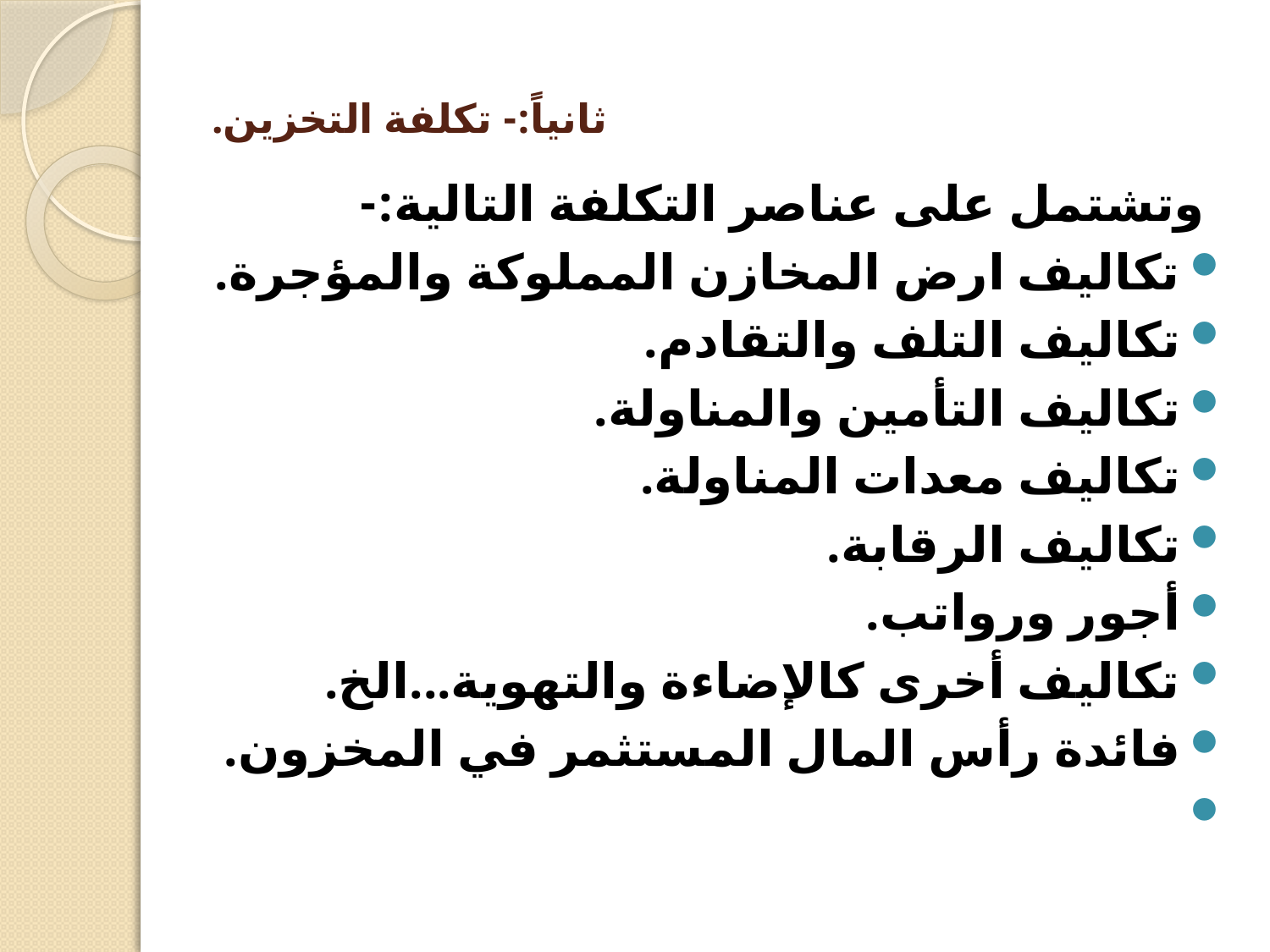

# ثانياً:- تكلفة التخزين.
 وتشتمل على عناصر التكلفة التالية:-
تكاليف ارض المخازن المملوكة والمؤجرة.
تكاليف التلف والتقادم.
تكاليف التأمين والمناولة.
تكاليف معدات المناولة.
تكاليف الرقابة.
أجور ورواتب.
تكاليف أخرى كالإضاءة والتهوية...الخ.
فائدة رأس المال المستثمر في المخزون.